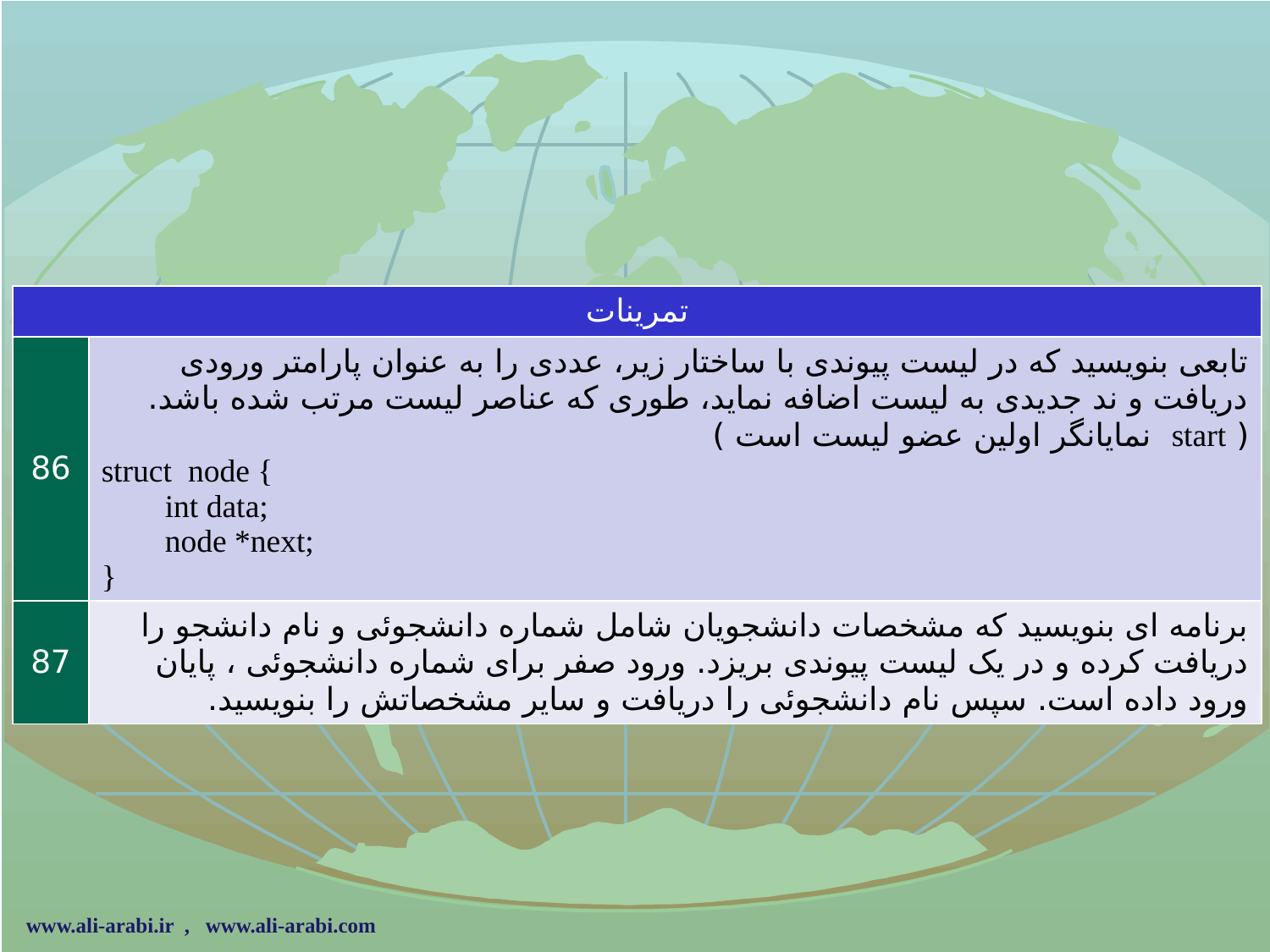

| تمرینات |  |
| --- | --- |
| 86 | تابعی بنویسید که در لیست پیوندی با ساختار زیر، عددی را به عنوان پارامتر ورودی دریافت و ند جدیدی به لیست اضافه نماید، طوری که عناصر لیست مرتب شده باشد. ( start نمایانگر اولین عضو لیست است ) struct node { int data; node \*next; } |
| 87 | برنامه ای بنویسید که مشخصات دانشجویان شامل شماره دانشجوئی و نام دانشجو را دریافت کرده و در یک لیست پیوندی بریزد. ورود صفر برای شماره دانشجوئی ، پایان ورود داده است. سپس نام دانشجوئی را دریافت و سایر مشخصاتش را بنویسید. |